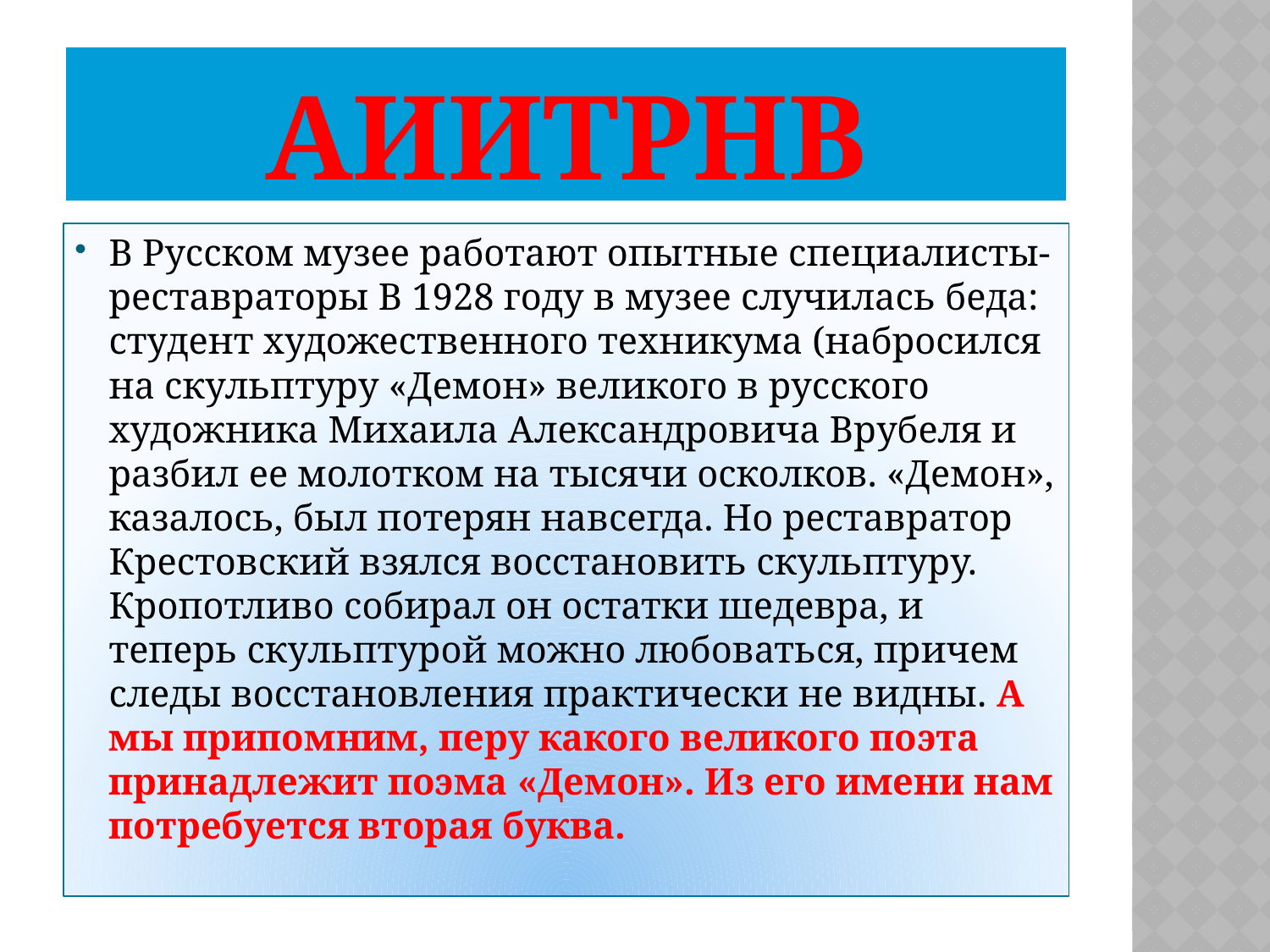

# АИИТРНВ
В Русском музее работают опытные специалисты-реставраторы В 1928 году в музее случилась беда: студент художественного техникума (набросился на скульптуру «Демон» великого в русского художника Михаила Александровича Врубеля и разбил ее молотком на тысячи осколков. «Демон», казалось, был потерян навсегда. Но реставратор Крестовский взялся восстановить скульптуру. Кропотливо собирал он остатки шедевра, и теперь скульптурой можно любоваться, причем следы восстановления практически не видны. А мы припомним, перу какого великого поэта принадлежит поэма «Демон». Из его имени нам потребуется вторая буква.